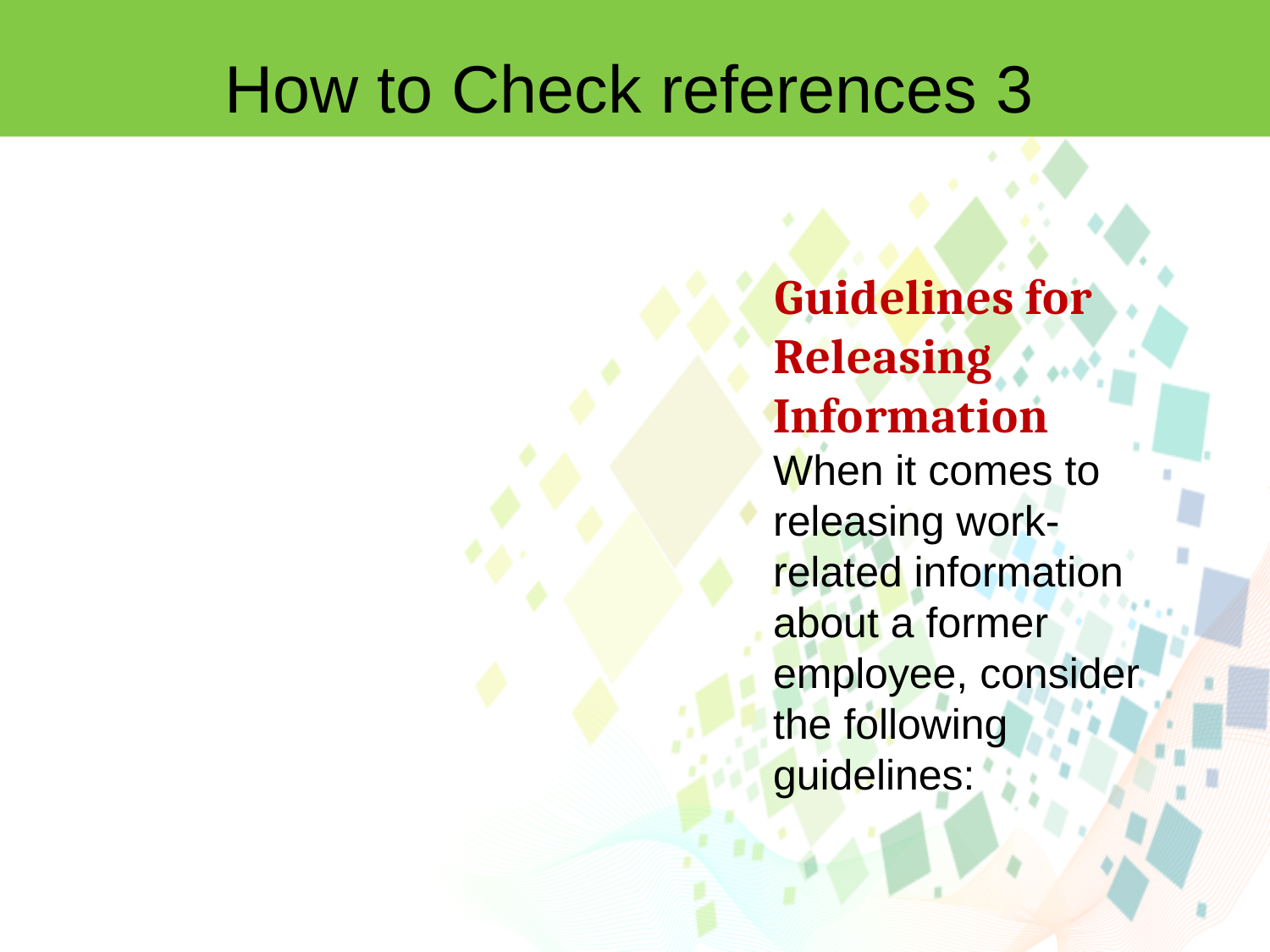

How to Check references 3
Guidelines for Releasing Information
When it comes to releasing work-related information about a former employee, consider
the following guidelines: